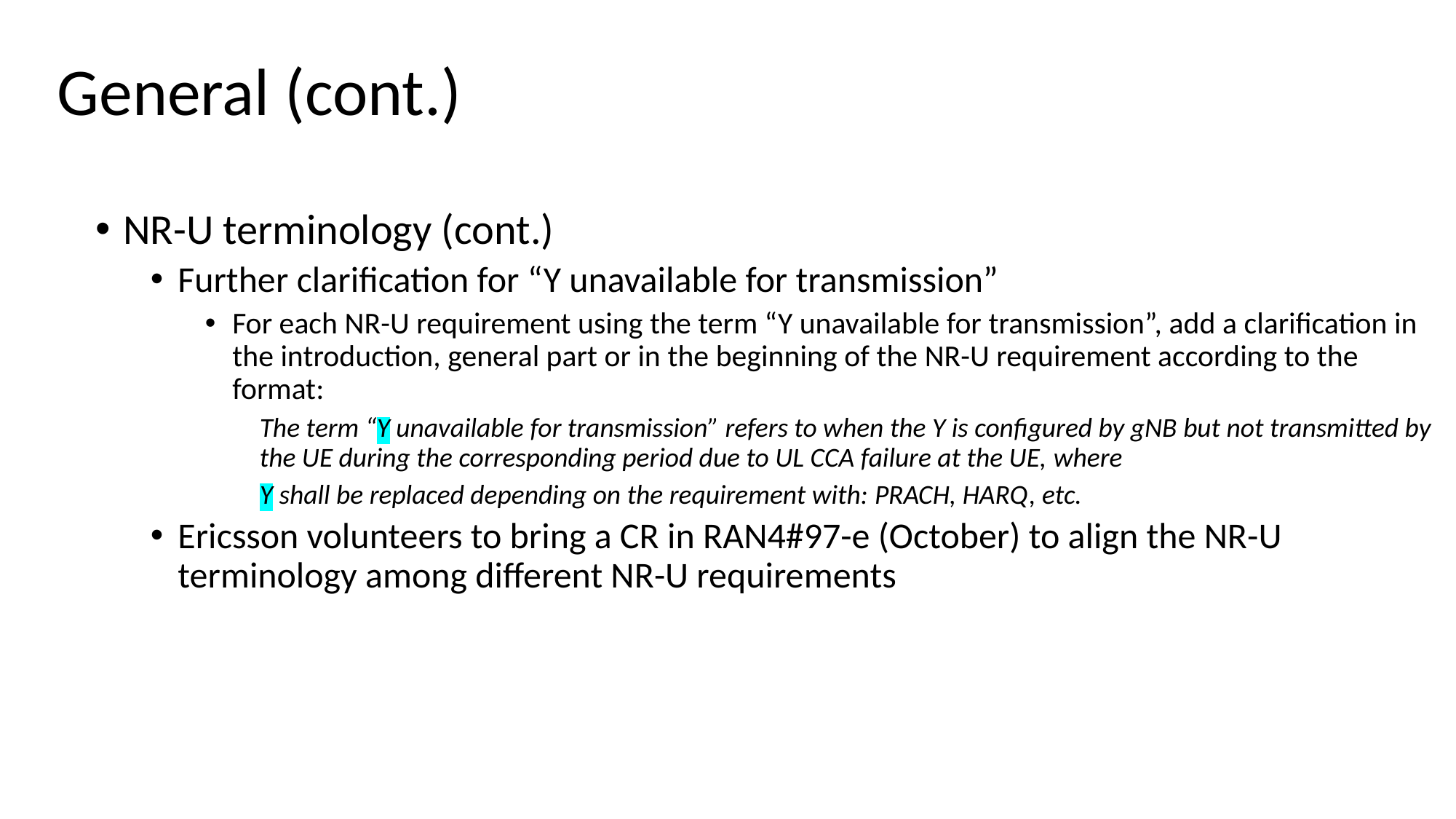

# General (cont.)

NR-U terminology (cont.)
Further clarification for “Y unavailable for transmission”
For each NR-U requirement using the term “Y unavailable for transmission”, add a clarification in the introduction, general part or in the beginning of the NR-U requirement according to the format:
The term “Y unavailable for transmission” refers to when the Y is configured by gNB but not transmitted by the UE during the corresponding period due to UL CCA failure at the UE, where
Y shall be replaced depending on the requirement with: PRACH, HARQ, etc.
Ericsson volunteers to bring a CR in RAN4#97-e (October) to align the NR-U terminology among different NR-U requirements